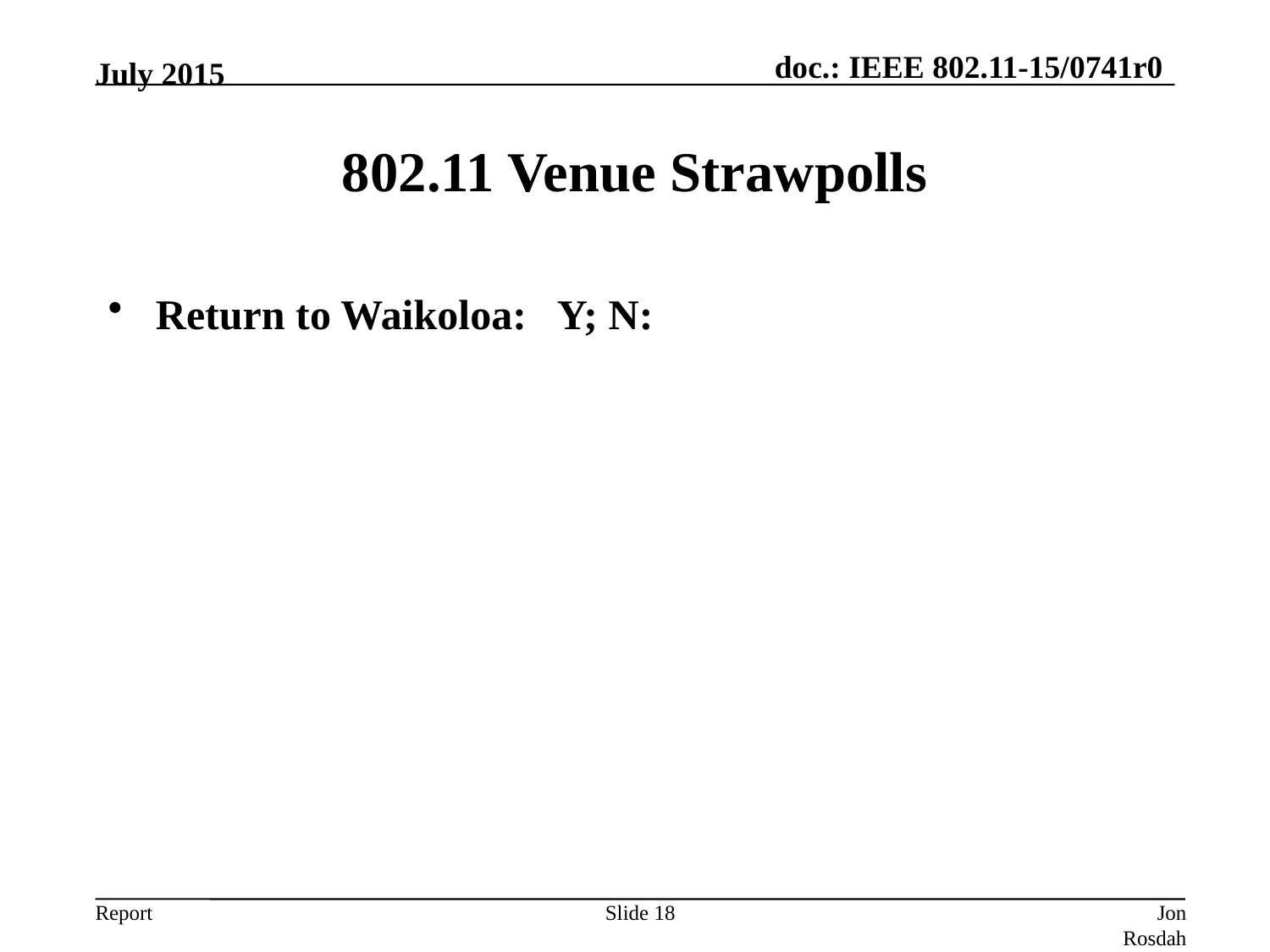

July 2015
# 802.11 Venue Strawpolls

Return to Waikoloa:   Y; N:
Slide 18
Jon Rosdahl (CSR)